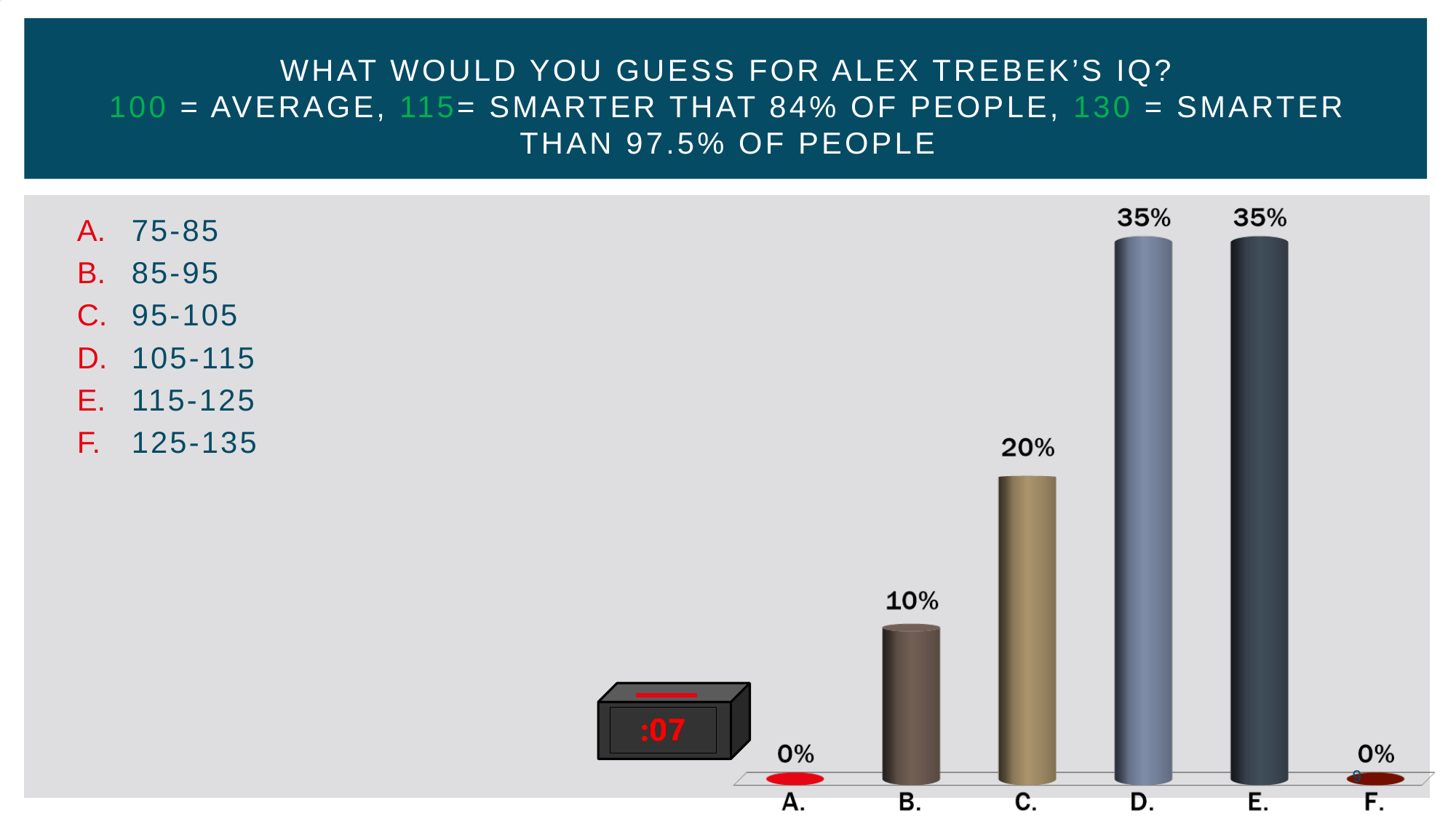

# What would you guess for Alex Trebek’s IQ? 100 = average, 115= smarter that 84% of people, 130 = smarter than 97.5% of people

75-85
85-95
95-105
105-115
115-125
125-135

9